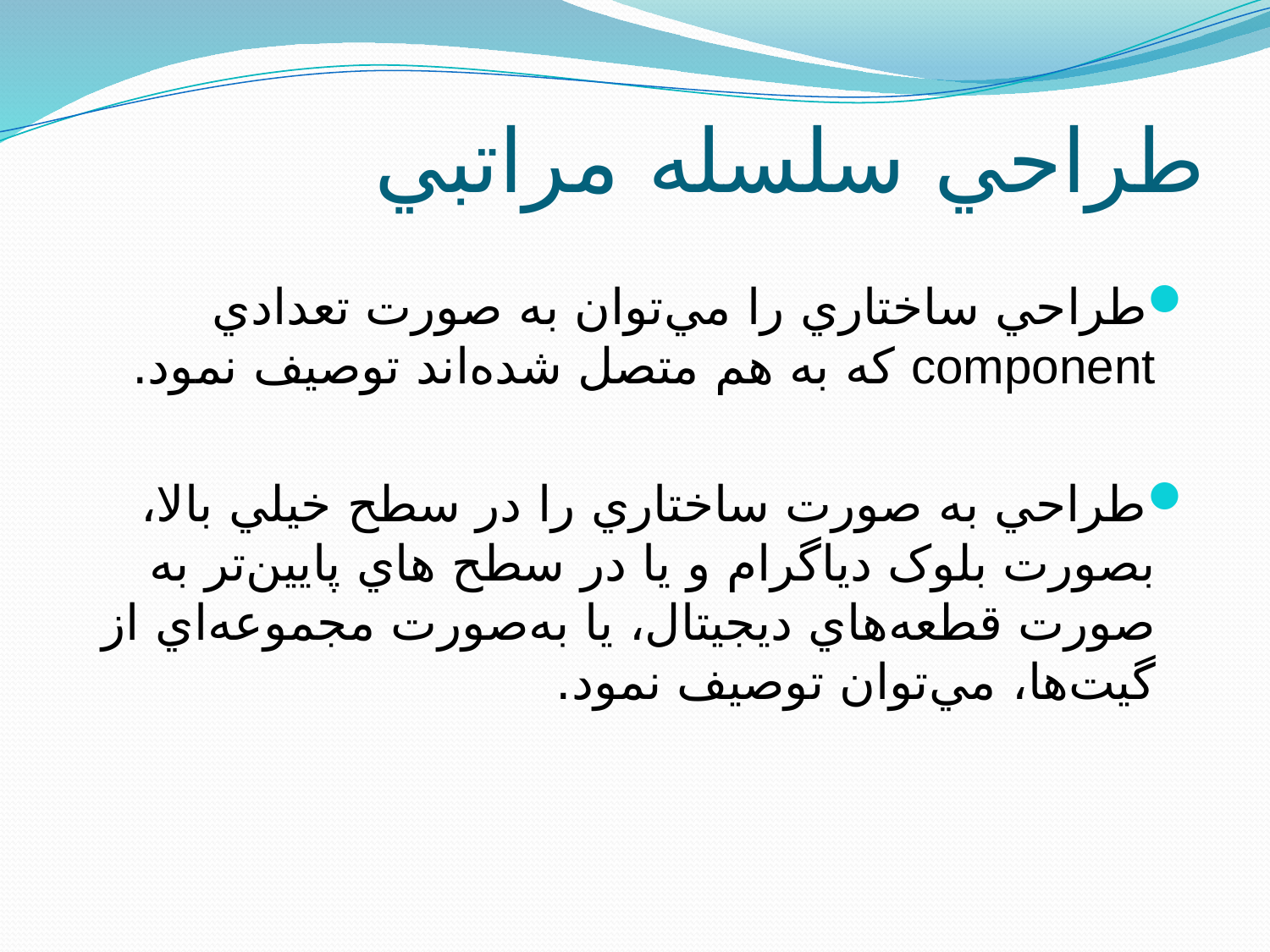

# طراحي سلسله مراتبي
طراحي ساختاري را مي‌توان به صورت تعدادي component که به هم متصل شده‌اند توصيف نمود.

طراحي به صورت ساختاري را در سطح خيلي بالا، بصورت بلوک دياگرام و يا در سطح هاي پايين‌تر به صورت قطعه‌هاي ديجيتال، يا به‌صورت مجموعه‌اي از گيت‌ها، مي‌توان توصيف نمود.